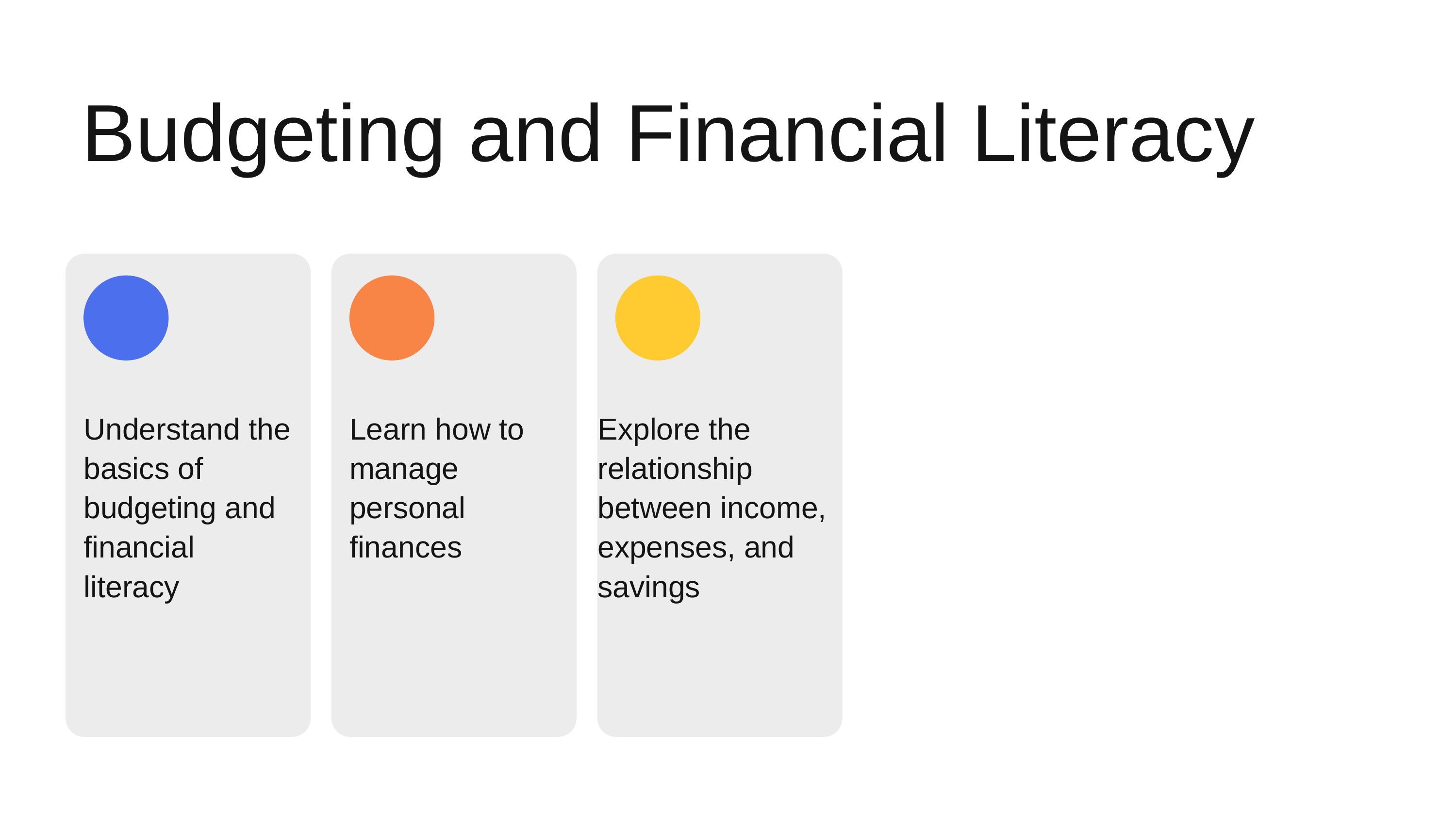

Budgeting and Financial Literacy

Understand the basics of budgeting and financial literacy
Learn how to manage personal finances
Explore the relationship between income, expenses, and savings